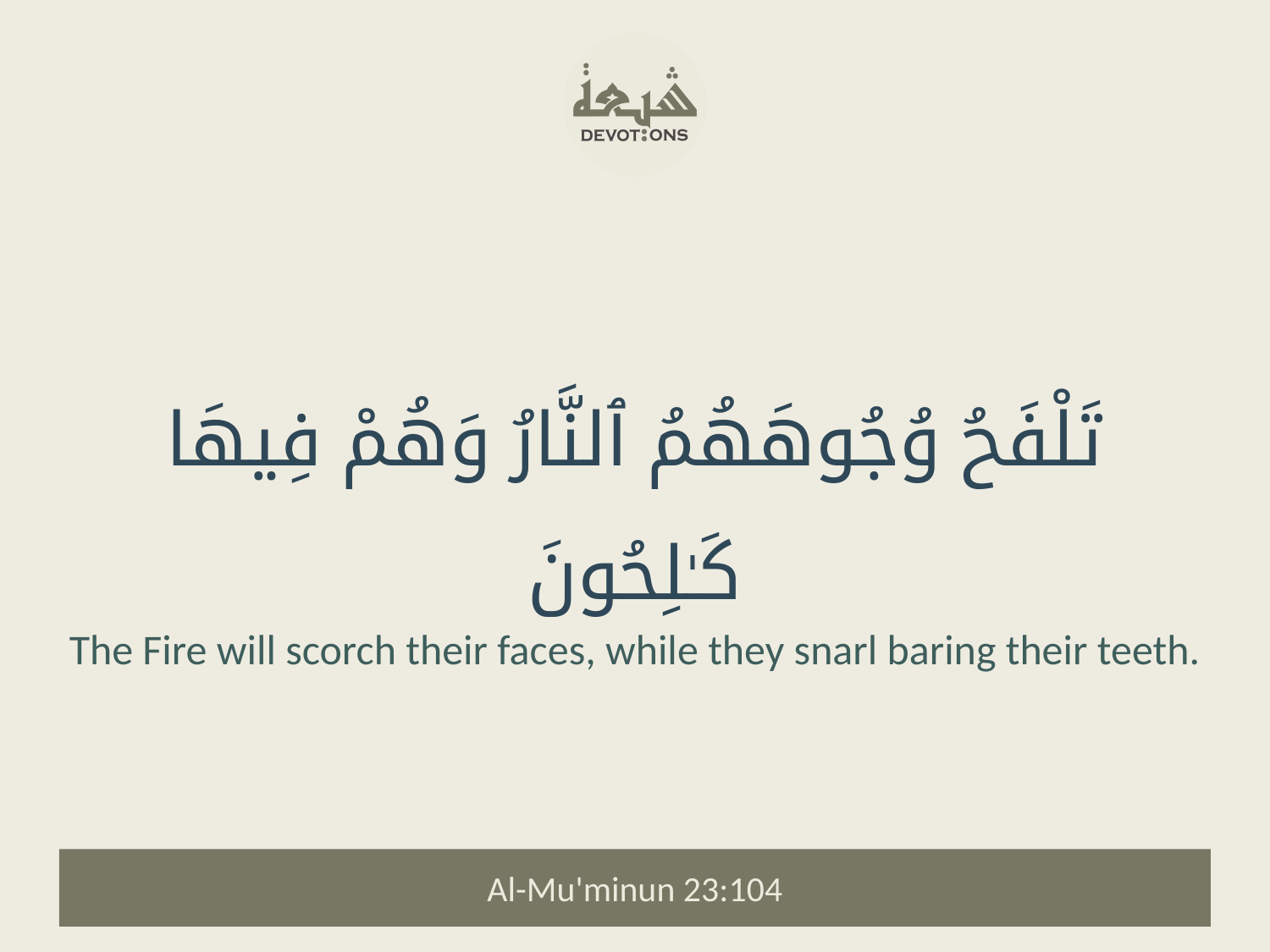

تَلْفَحُ وُجُوهَهُمُ ٱلنَّارُ وَهُمْ فِيهَا كَـٰلِحُونَ
The Fire will scorch their faces, while they snarl baring their teeth.
Al-Mu'minun 23:104